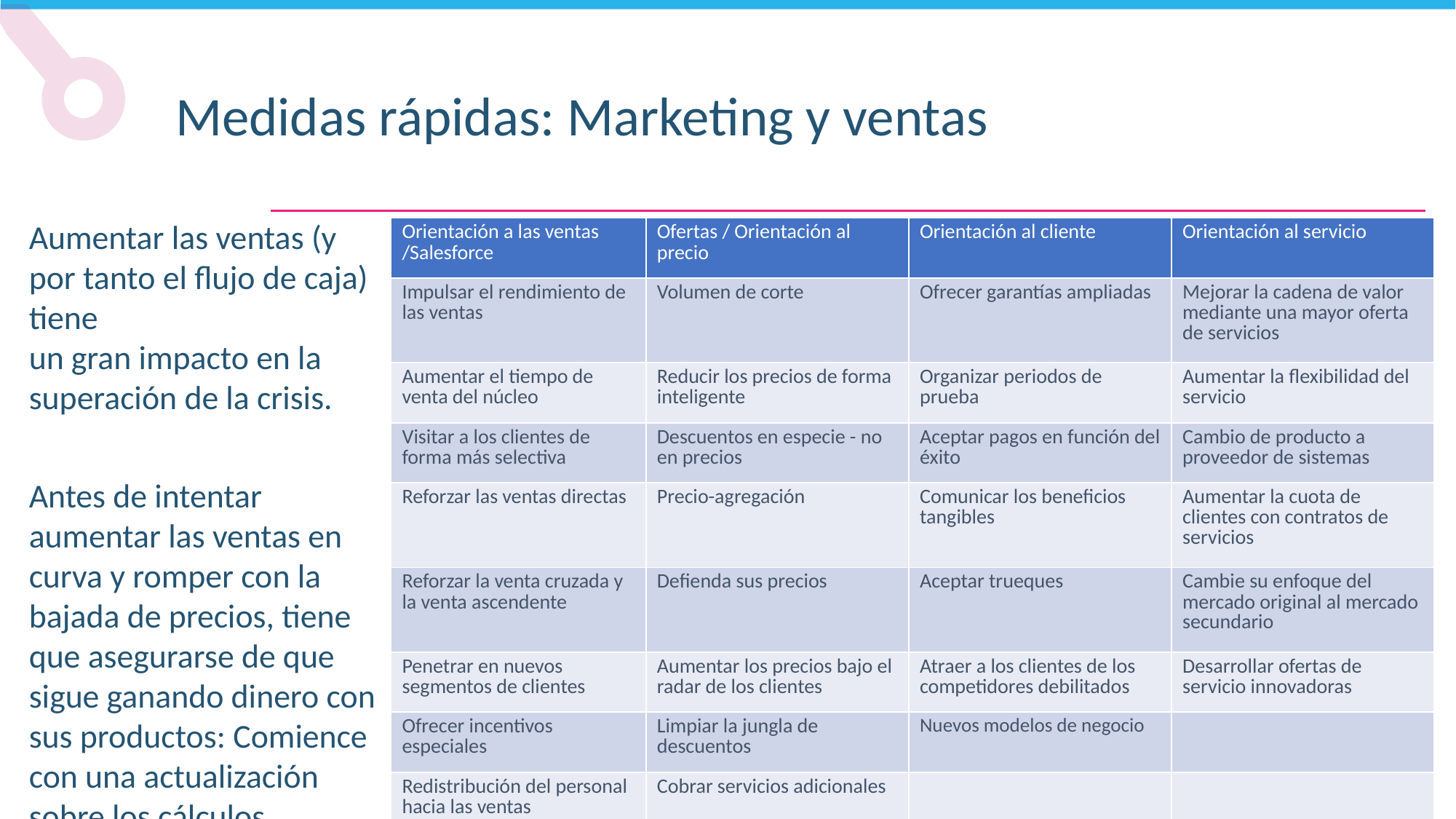

Medidas rápidas: Marketing y ventas
Aumentar las ventas (y por tanto el flujo de caja) tiene
un gran impacto en la superación de la crisis.

Antes de intentar aumentar las ventas en curva y romper con la bajada de precios, tiene que asegurarse de que sigue ganando dinero con sus productos: Comience con una actualización
sobre los cálculos
para conocer sus costes!

| Orientación a las ventas /Salesforce | Ofertas / Orientación al precio | Orientación al cliente | Orientación al servicio |
| --- | --- | --- | --- |
| Impulsar el rendimiento de las ventas | Volumen de corte | Ofrecer garantías ampliadas | Mejorar la cadena de valor mediante una mayor oferta de servicios |
| Aumentar el tiempo de venta del núcleo | Reducir los precios de forma inteligente | Organizar periodos de prueba | Aumentar la flexibilidad del servicio |
| Visitar a los clientes de forma más selectiva | Descuentos en especie - no en precios | Aceptar pagos en función del éxito | Cambio de producto a proveedor de sistemas |
| Reforzar las ventas directas | Precio-agregación | Comunicar los beneficios tangibles | Aumentar la cuota de clientes con contratos de servicios |
| Reforzar la venta cruzada y la venta ascendente | Defienda sus precios | Aceptar trueques | Cambie su enfoque del mercado original al mercado secundario |
| Penetrar en nuevos segmentos de clientes | Aumentar los precios bajo el radar de los clientes | Atraer a los clientes de los competidores debilitados | Desarrollar ofertas de servicio innovadoras |
| Ofrecer incentivos especiales | Limpiar la jungla de descuentos | Nuevos modelos de negocio |  |
| Redistribución del personal hacia las ventas | Cobrar servicios adicionales |  |  |
| Atraer a los vendedores de la competencia | No entre en la guerra de precios |  |  |
| Movilizar la excelencia en las ventas |  |  |  |